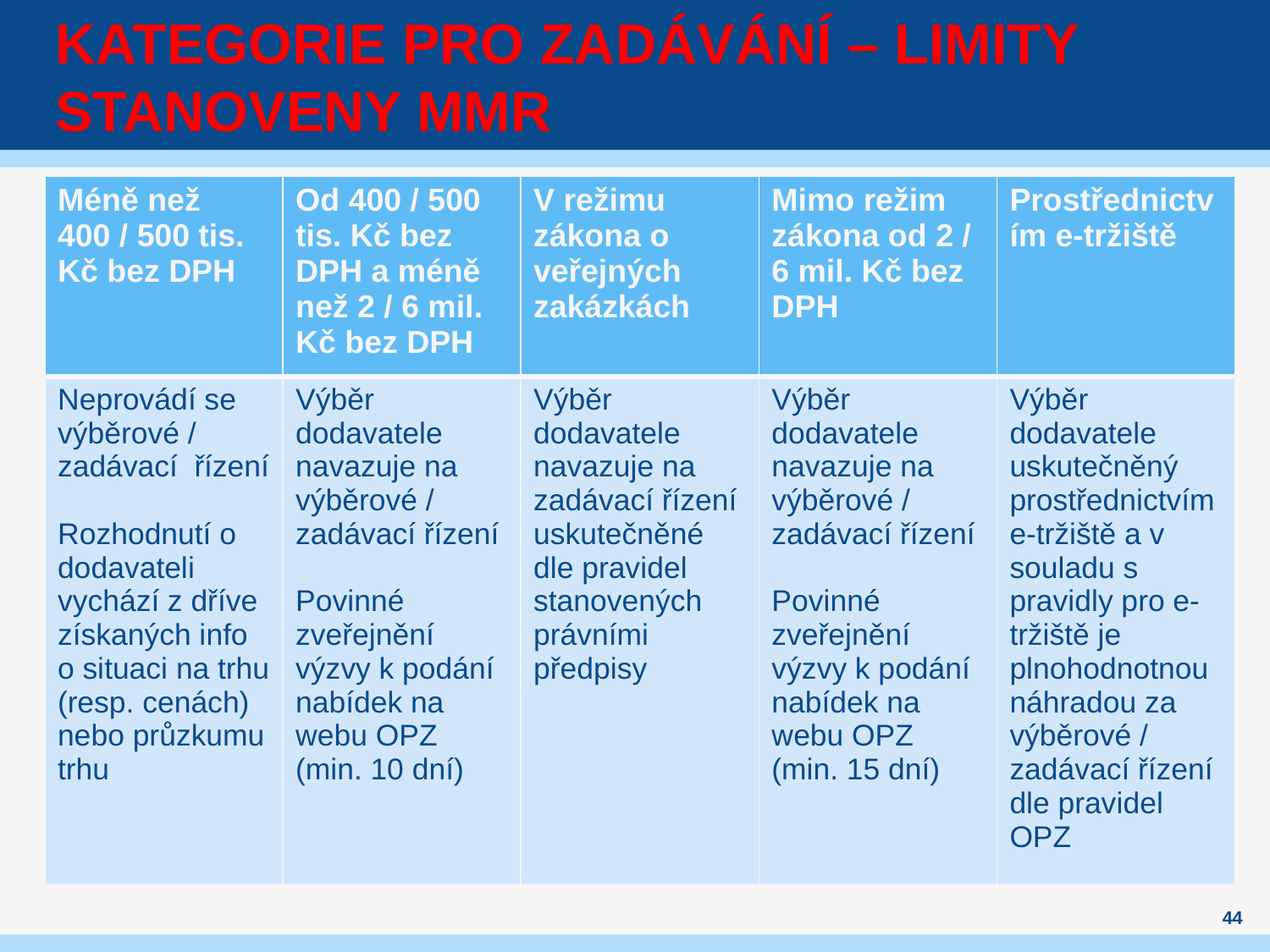

# Kategorie pro zadávání – LIMITY STANOVENY MMR
| Méně než 400 / 500 tis. Kč bez DPH | Od 400 / 500 tis. Kč bez DPH a méně než 2 / 6 mil. Kč bez DPH | V režimu zákona o veřejných zakázkách | Mimo režim zákona od 2 / 6 mil. Kč bez DPH | Prostřednictvím e-tržiště |
| --- | --- | --- | --- | --- |
| Neprovádí se výběrové / zadávací řízení Rozhodnutí o dodavateli vychází z dříve získaných info o situaci na trhu (resp. cenách) nebo průzkumu trhu | Výběr dodavatele navazuje na výběrové / zadávací řízení Povinné zveřejnění výzvy k podání nabídek na webu OPZ (min. 10 dní) | Výběr dodavatele navazuje na zadávací řízení uskutečněné dle pravidel stanovených právními předpisy | Výběr dodavatele navazuje na výběrové / zadávací řízení Povinné zveřejnění výzvy k podání nabídek na webu OPZ (min. 15 dní) | Výběr dodavatele uskutečněný prostřednictvím e-tržiště a v souladu s pravidly pro e-tržiště je plnohodnotnou náhradou za výběrové / zadávací řízení dle pravidel OPZ |
44